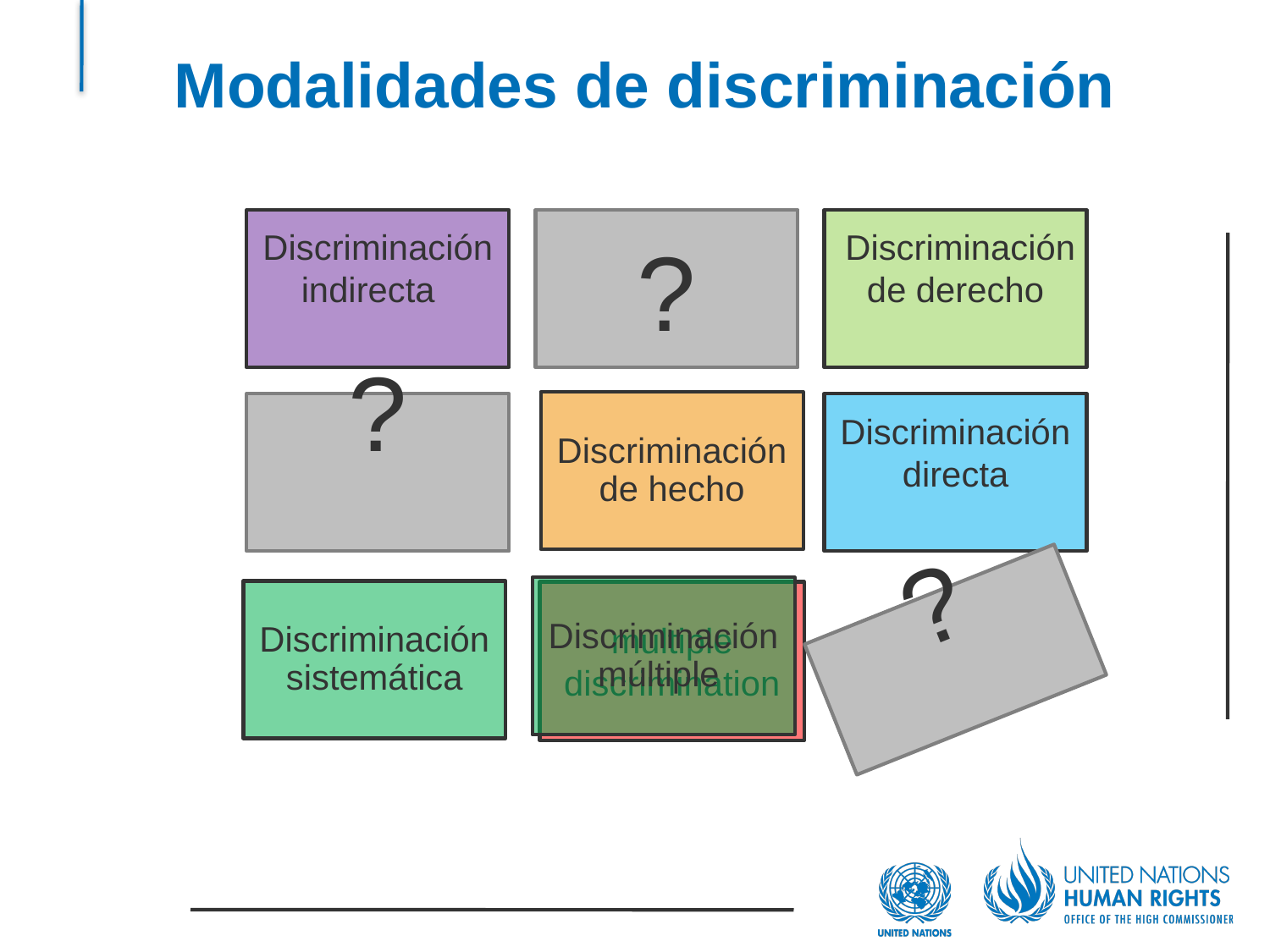

# Modalidades de discriminación

Discriminación indirecta

?
 Discriminación de derecho

?

Discriminación de hecho
Discriminación directa

Discriminación sistemática
Discriminación múltiple
?

multiple
discrimination